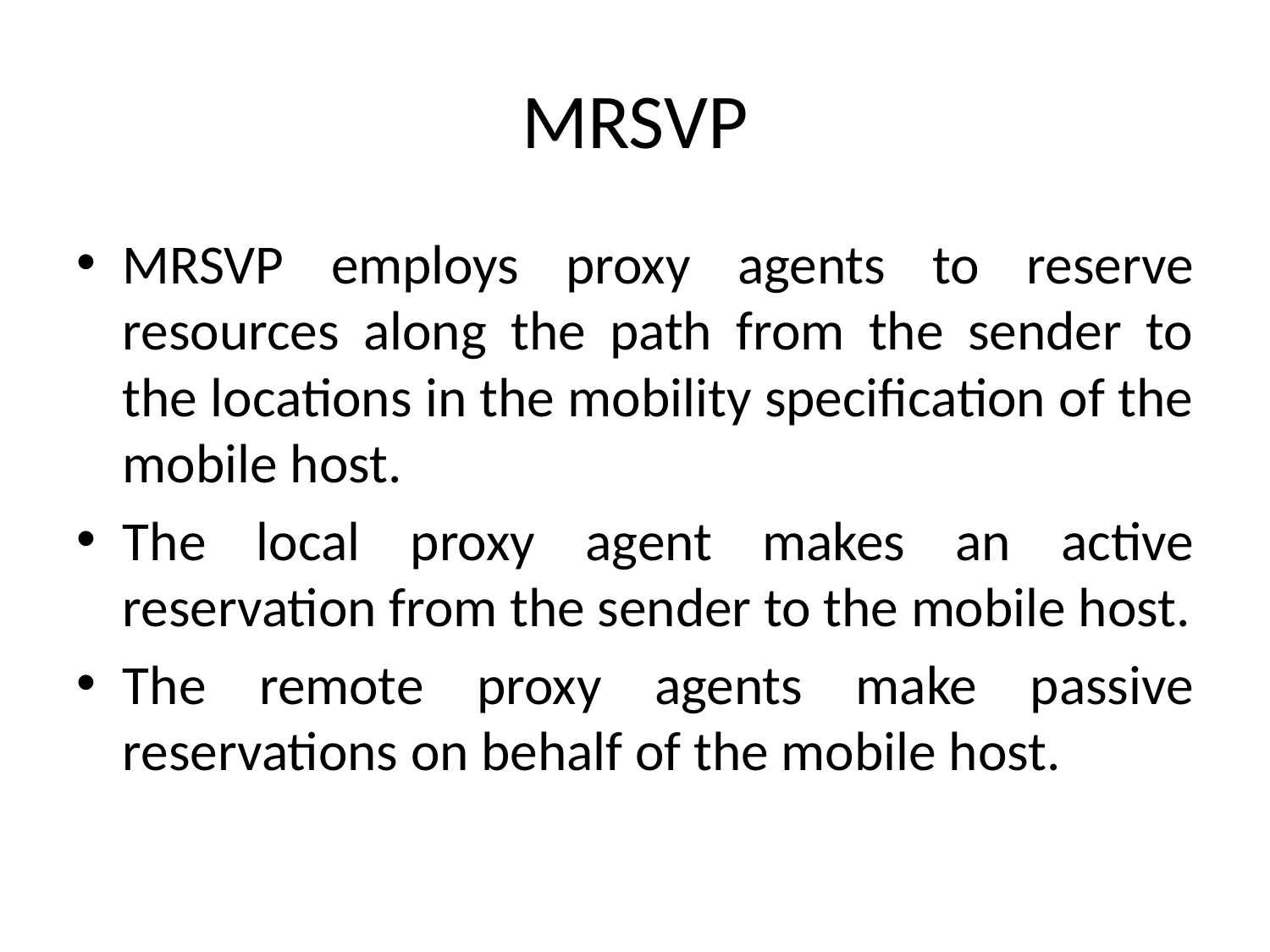

# MRSVP
MRSVP employs proxy agents to reserve resources along the path from the sender to the locations in the mobility specification of the mobile host.
The local proxy agent makes an active reservation from the sender to the mobile host.
The remote proxy agents make passive reservations on behalf of the mobile host.